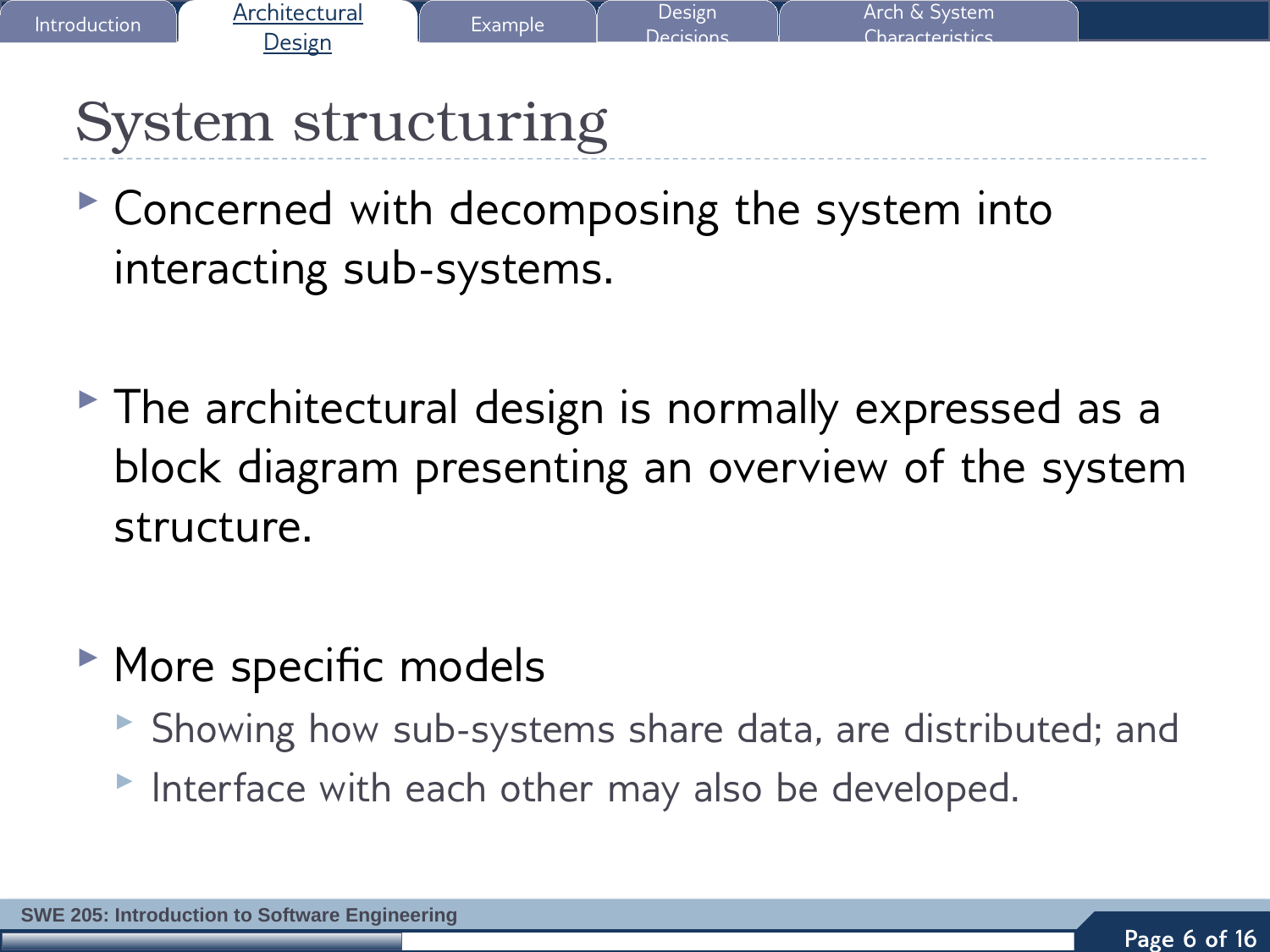

Introduction
Architectural Design
Example
Design Decisions
Arch & System Characteristics
# System structuring
Concerned with decomposing the system into interacting sub-systems.

The architectural design is normally expressed as a block diagram presenting an overview of the system structure.

More specific models
Showing how sub-systems share data, are distributed; and
Interface with each other may also be developed.
6
Page 6 of 16